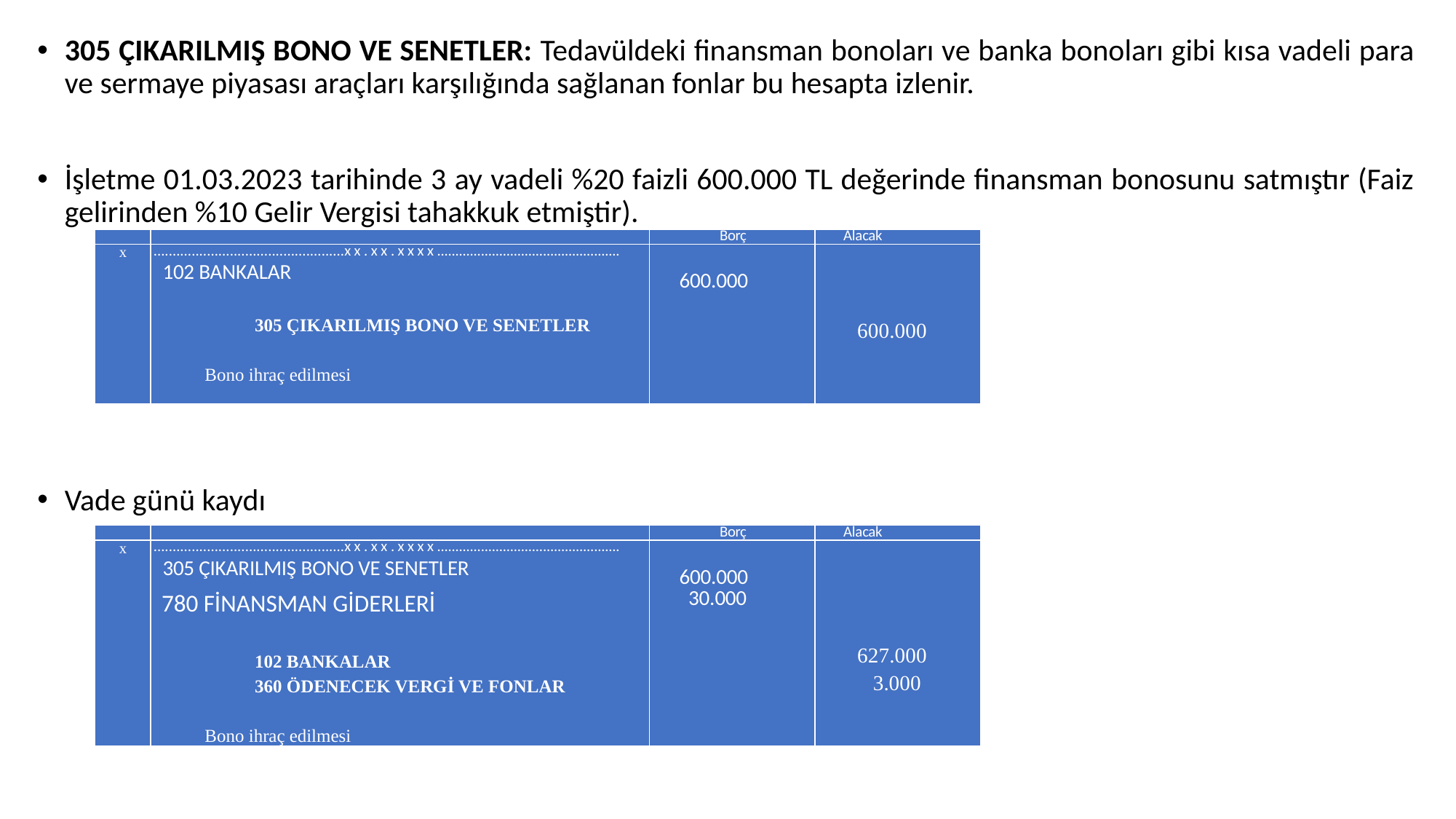

305 ÇIKARILMIŞ BONO VE SENETLER: Tedavüldeki finansman bonoları ve banka bonoları gibi kısa vadeli para ve sermaye piyasası araçları karşılığında sağlanan fonlar bu hesapta izlenir.

İşletme 01.03.2023 tarihinde 3 ay vadeli %20 faizli 600.000 TL değerinde finansman bonosunu satmıştır (Faiz gelirinden %10 Gelir Vergisi tahakkuk etmiştir).

Vade günü kaydı

|  |  | Borç | Alacak |
| --- | --- | --- | --- |
| x | ..................................................xx.xx.xxxx.................................................. 102 BANKALAR 305 ÇIKARILMIŞ BONO VE SENETLER Bono ihraç edilmesi | 600.000 | 600.000 |
|  |  | Borç | Alacak |
| --- | --- | --- | --- |
| x | ..................................................xx.xx.xxxx.................................................. 305 ÇIKARILMIŞ BONO VE SENETLER 780 FİNANSMAN GİDERLERİ 102 BANKALAR 360 ÖDENECEK VERGİ VE FONLAR Bono ihraç edilmesi | 600.000 30.000 | 627.000 3.000 |